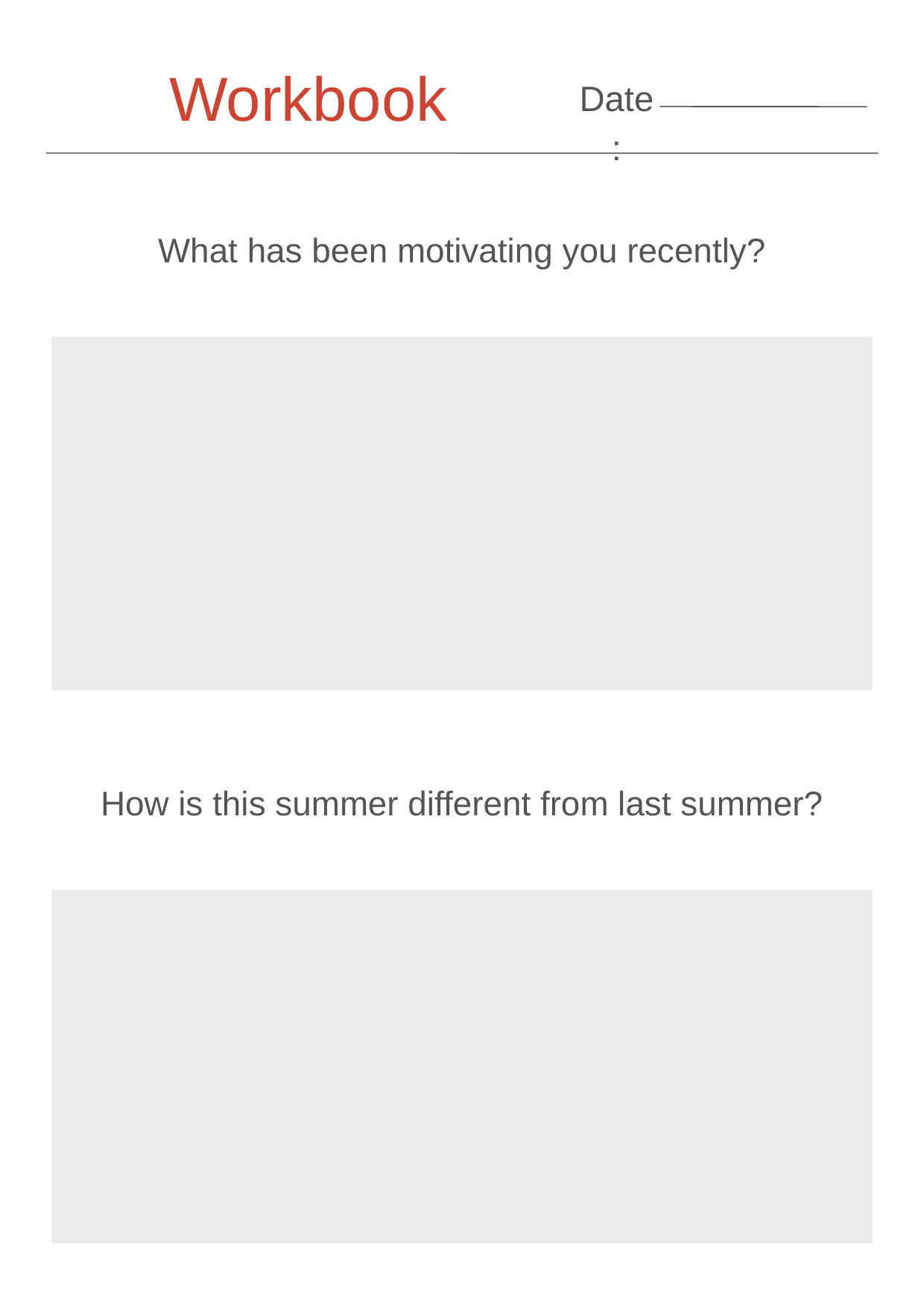

Workbook
Date:

What has been motivating you recently?

How is this summer different from last summer?